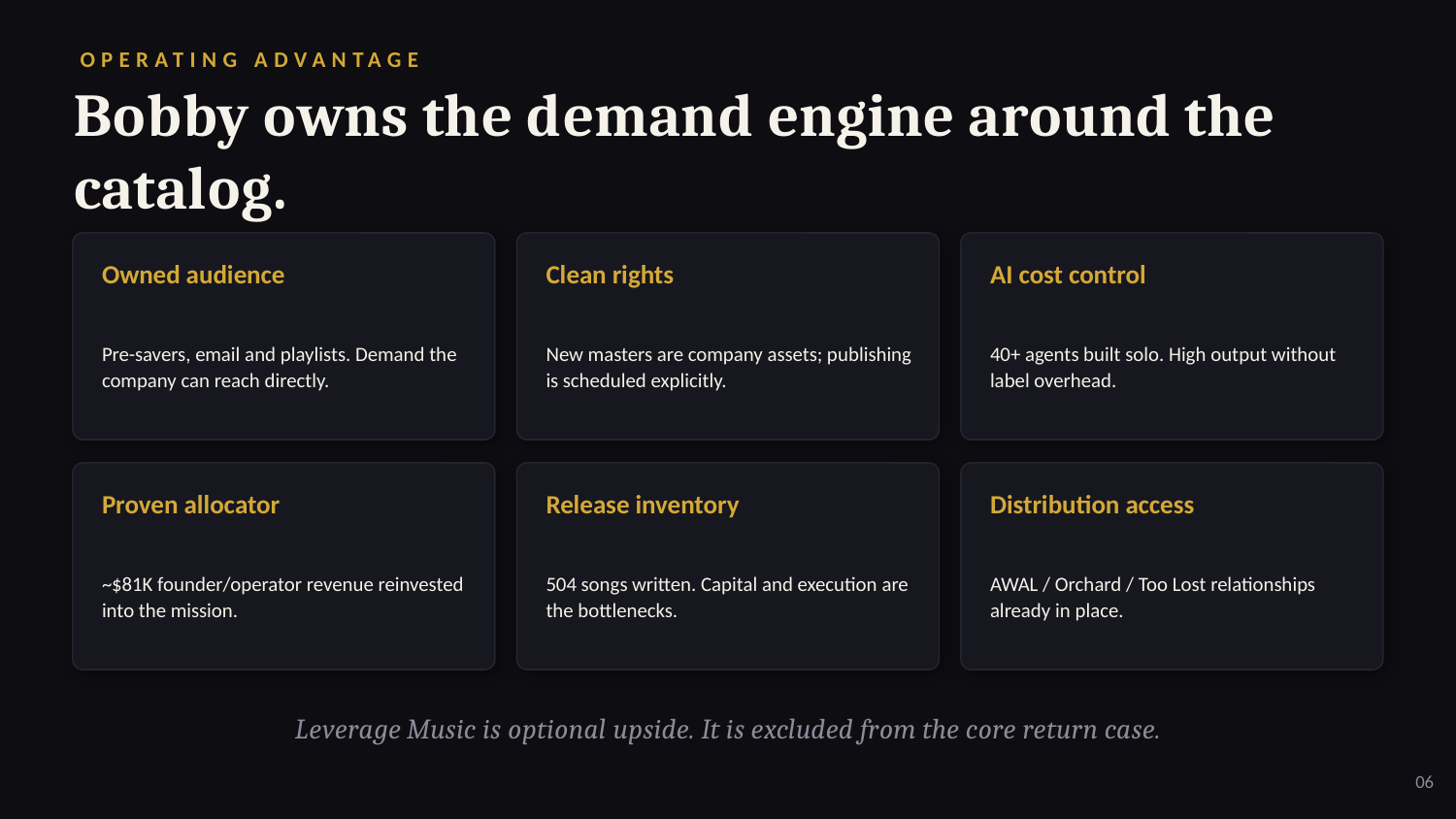

OPERATING ADVANTAGE
Bobby owns the demand engine around the catalog.

Owned audience
Clean rights
AI cost control
Pre-savers, email and playlists. Demand the company can reach directly.
New masters are company assets; publishing is scheduled explicitly.
40+ agents built solo. High output without label overhead.

Proven allocator
Release inventory
Distribution access
~$81K founder/operator revenue reinvested into the mission.
504 songs written. Capital and execution are the bottlenecks.
AWAL / Orchard / Too Lost relationships already in place.
Leverage Music is optional upside. It is excluded from the core return case.
06